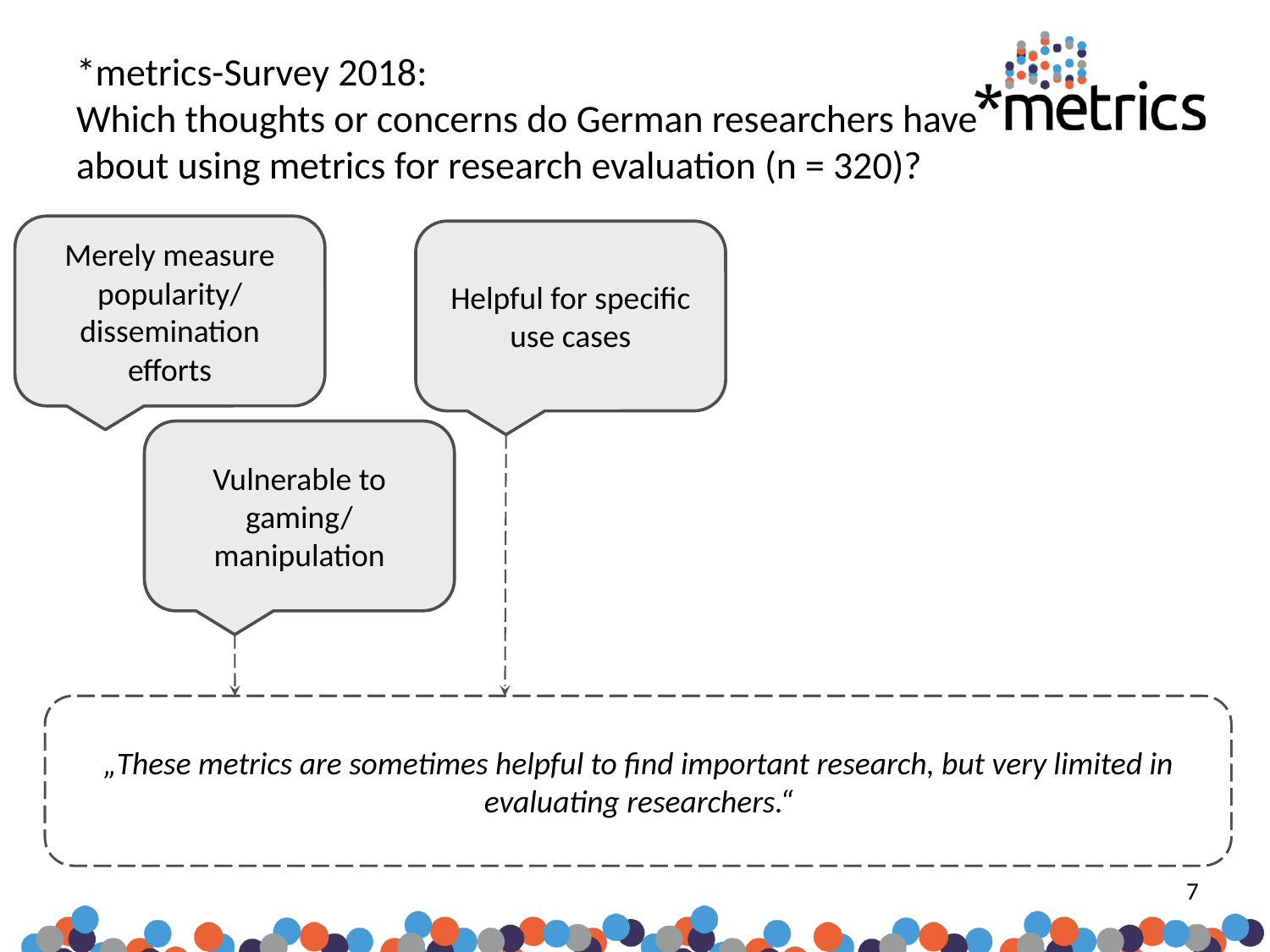

*metrics-Survey 2018:
Which thoughts or concerns do German researchers have about using metrics for research evaluation (n = 320)?
Merely measure popularity/ dissemination efforts
Helpful for specific use cases
Vulnerable to gaming/ manipulation

„They could be faked by bots, especially likes or posts and retweets.“
„These metrics are sometimes helpful to find important research, but very limited in evaluating researchers.“
7